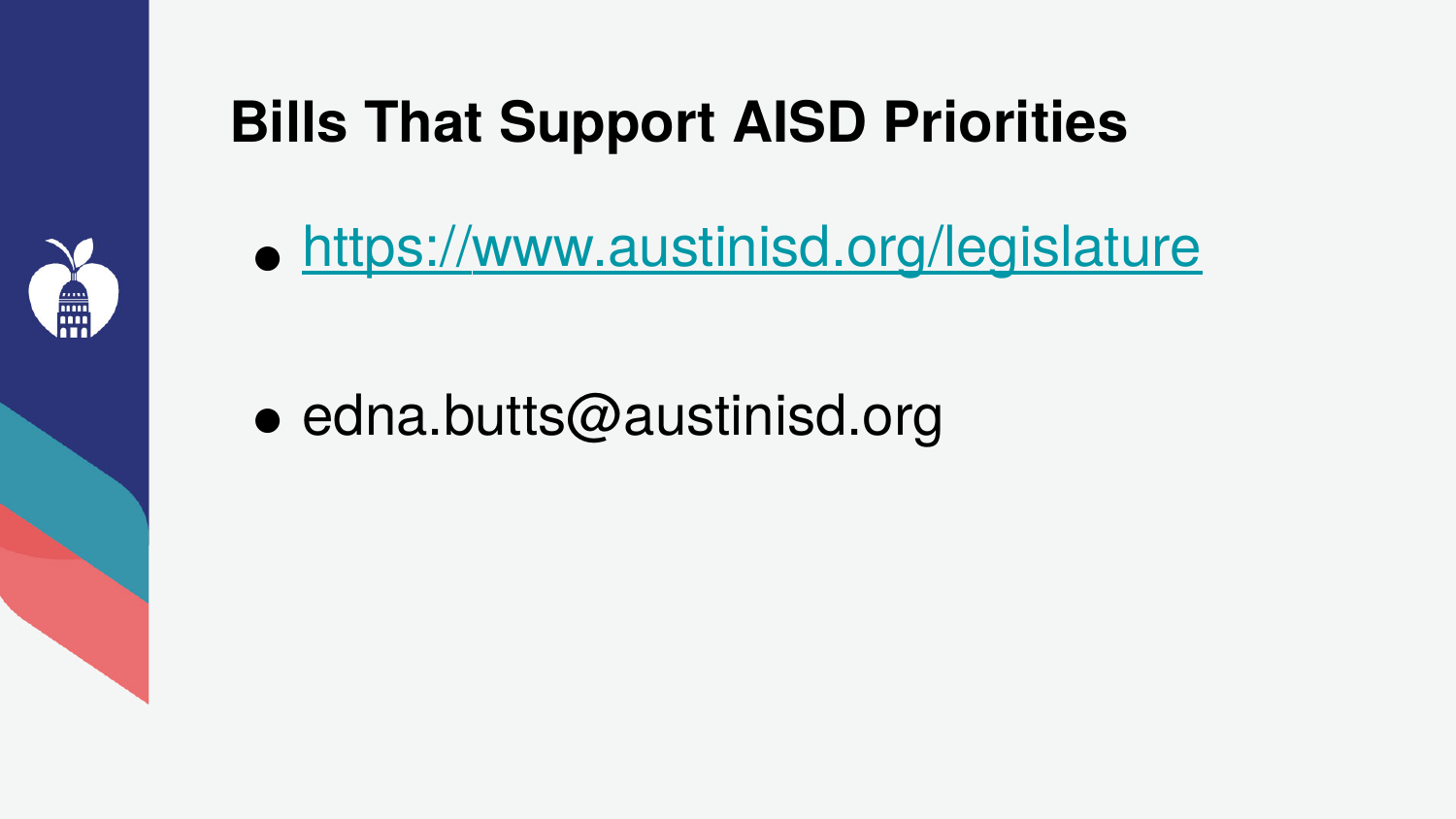

# Bills That Support AISD Priorities
https://www.austinisd.org/legislature

edna.butts@austinisd.org